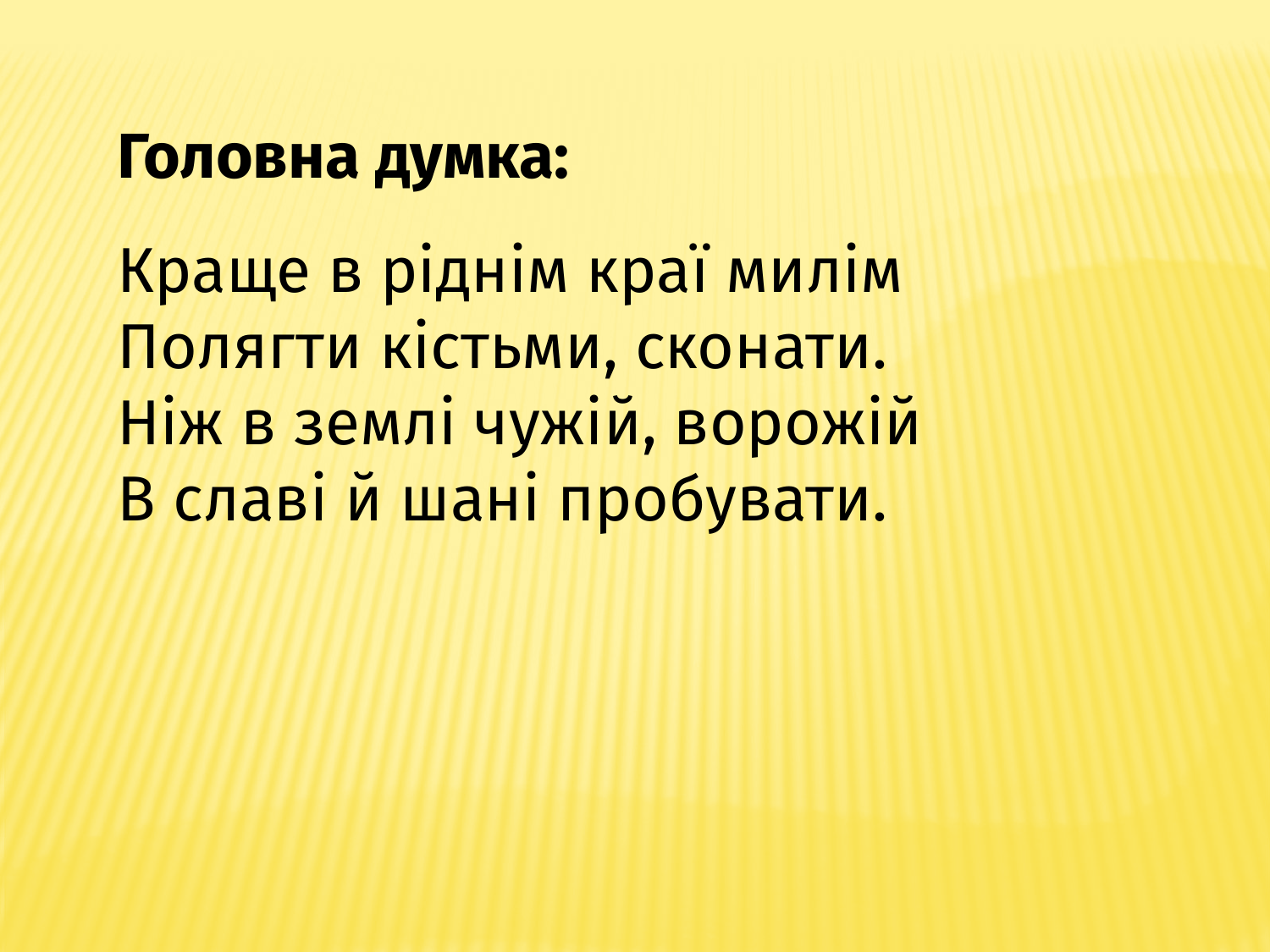

Головна думка:

Краще в ріднім краї милім
Полягти кістьми, сконати.
Ніж в землі чужій, ворожій
В славі й шані пробувати.